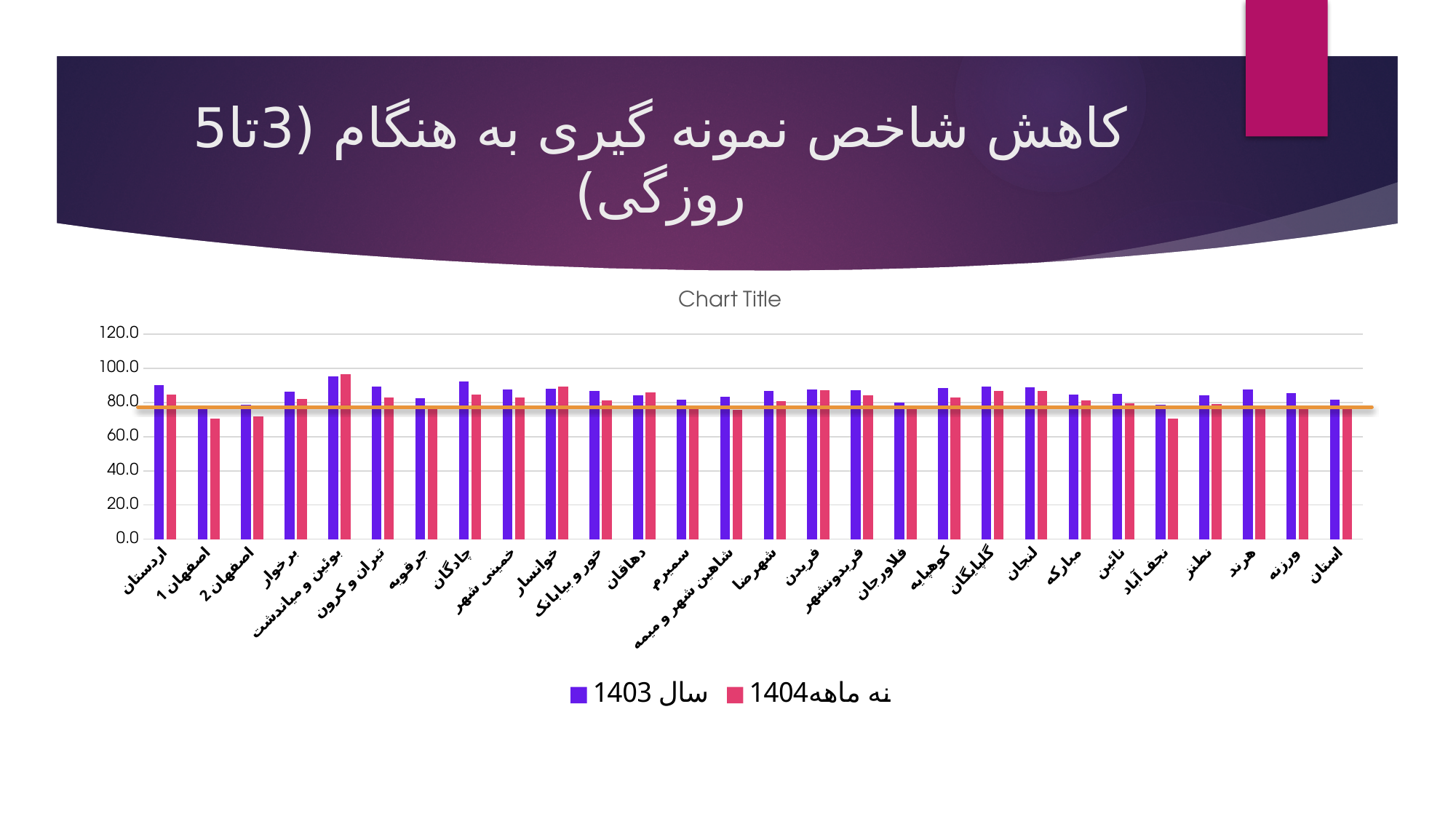

# کاهش شاخص نمونه گیری به هنگام (3تا5 روزگی)

### Chart:

| Category | سال 1403 | نه ماهه1404 |
|---|---|---|
| اردستان | 90.31413612565446 | 84.8249027237354 |
| اصفهان 1 | 77.1911960523224 | 70.73200389105058 |
| اصفهان 2 | 78.51112119836586 | 71.65593027661993 |
| برخوار | 86.23481781376519 | 82.0627802690583 |
| بوئین و میاندشت | 95.07042253521126 | 96.55172413793103 |
| تیران و کرون | 89.38992042440319 | 82.97872340425532 |
| جرقویه | 82.33695652173914 | 77.70034843205575 |
| چادگان | 92.52669039145907 | 84.5528455284553 |
| خمینی شهر | 87.52828765401055 | 82.91093410572049 |
| خوانسار | 88.26530612244898 | 89.5104895104895 |
| خور و بیابانک | 86.9767441860465 | 81.16883116883116 |
| دهاقان | 84.19540229885058 | 86.04651162790698 |
| سمیرم | 81.5340909090909 | 77.40863787375415 |
| شاهین شهر و میمه | 83.33333333333334 | 75.67925778661365 |
| شهرضا | 86.90842040565457 | 81.01153504880213 |
| فریدن | 87.69771528998243 | 86.9942196531792 |
| فریدونشهر | 87.01657458563537 | 84.14096916299559 |
| فلاورجان | 80.13913043478261 | 78.2719836400818 |
| کوهپایه | 88.65979381443299 | 82.75862068965517 |
| گلپایگان | 89.46047678795483 | 86.64259927797833 |
| لنجان | 89.07624633431085 | 86.5847140566542 |
| مبارکه | 84.7972972972973 | 81.27490039840637 |
| نائین | 85.07042253521126 | 79.45205479452055 |
| نجف آباد | 78.72736954206603 | 70.4351059873559 |
| نطنز | 84.28246013667426 | 79.27272727272727 |
| هرند | 87.68115942028986 | 76.31578947368422 |
| ورزنه | 85.6763925729443 | 77.77777777777779 |
| استان | 81.60628425572331 | 75.96883566584908 |